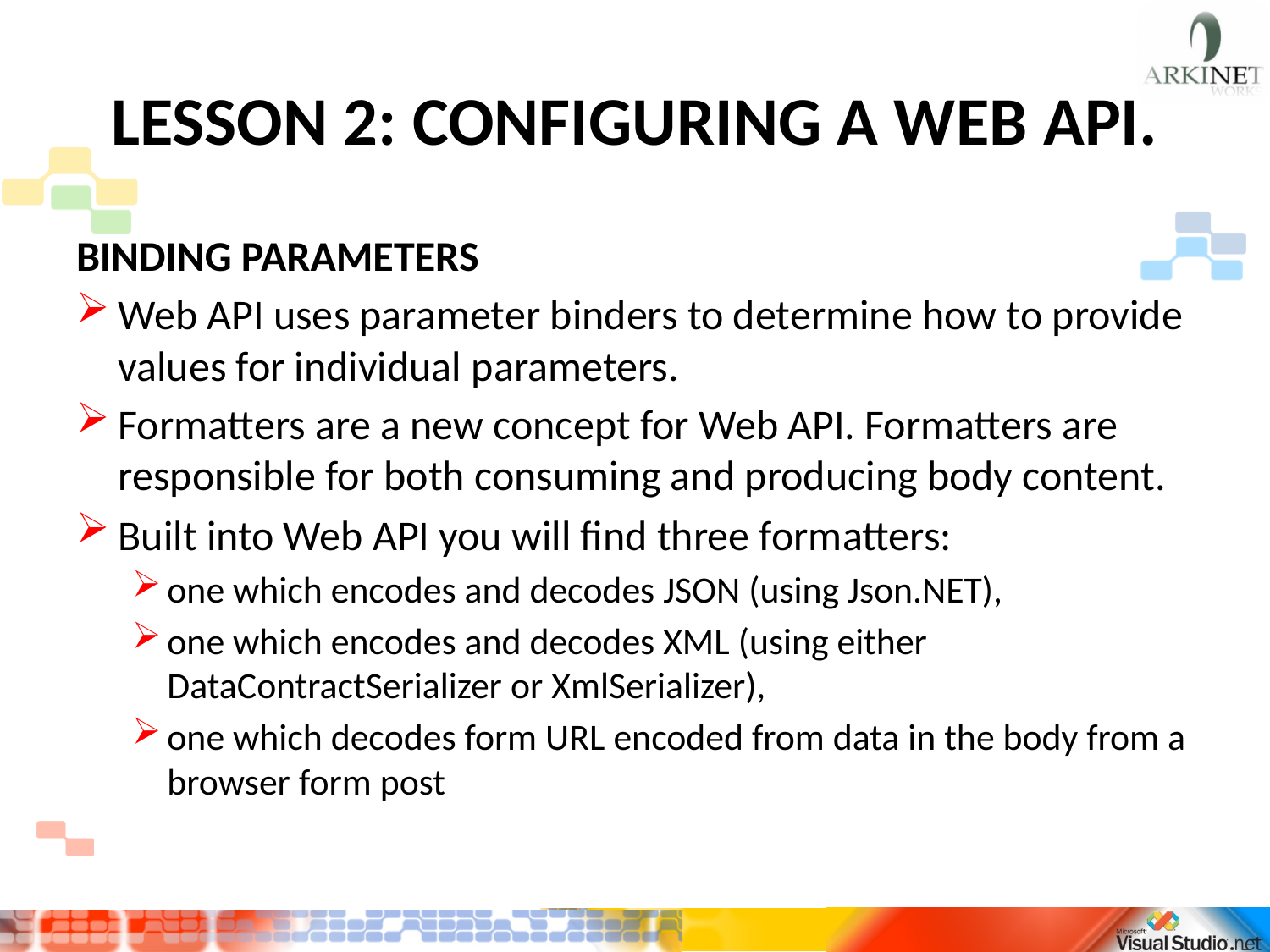

# LESSON 2: CONFIGURING A WEB API.
BINDING PARAMETERS
Web API uses parameter binders to determine how to provide values for individual parameters.
Formatters are a new concept for Web API. Formatters are responsible for both consuming and producing body content.
Built into Web API you will find three formatters:
one which encodes and decodes JSON (using Json.NET),
one which encodes and decodes XML (using either DataContractSerializer or XmlSerializer),
one which decodes form URL encoded from data in the body from a browser form post